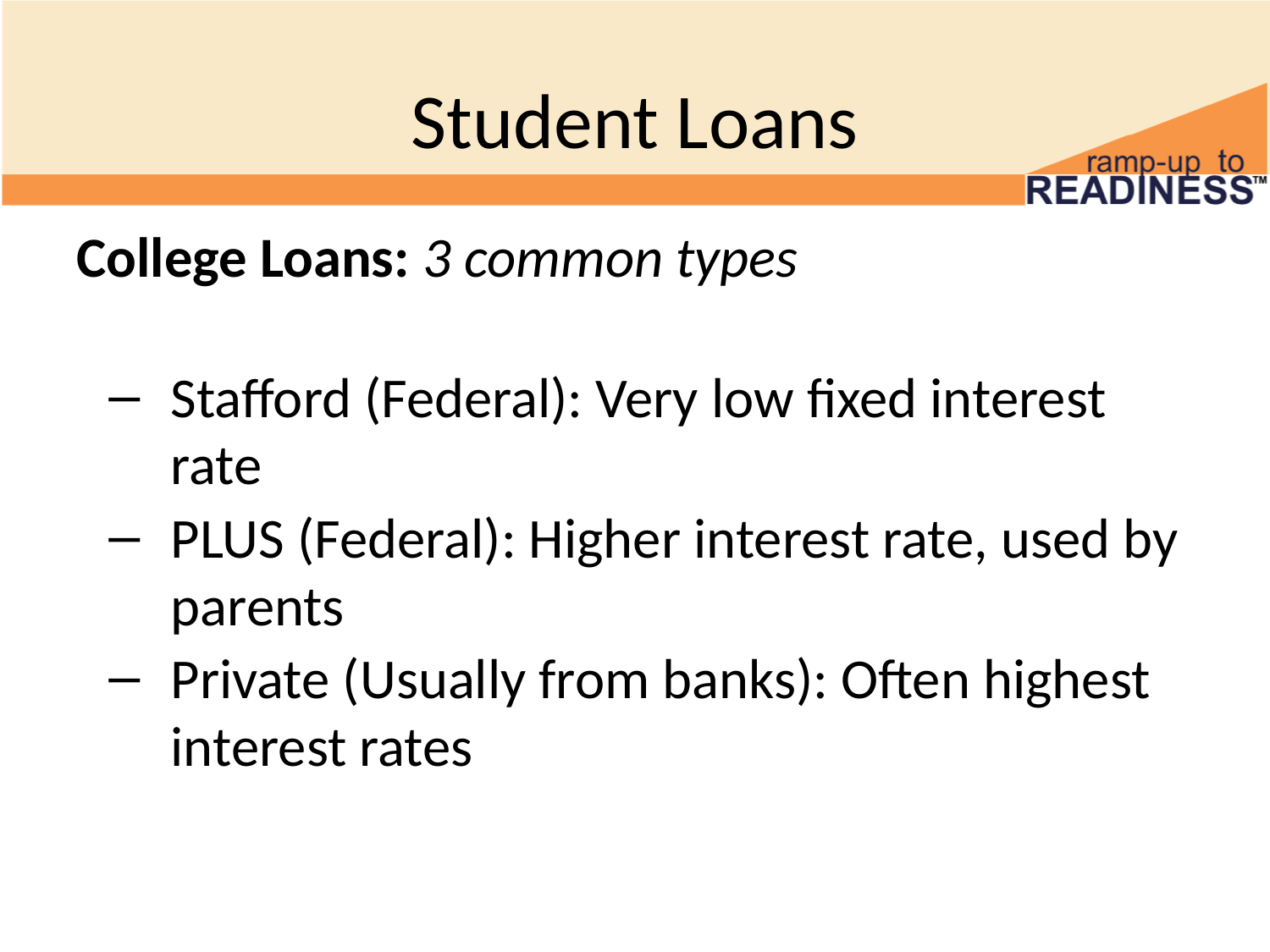

# Student Loans
College Loans: 3 common types

Stafford (Federal): Very low fixed interest rate
PLUS (Federal): Higher interest rate, used by parents
Private (Usually from banks): Often highest interest rates